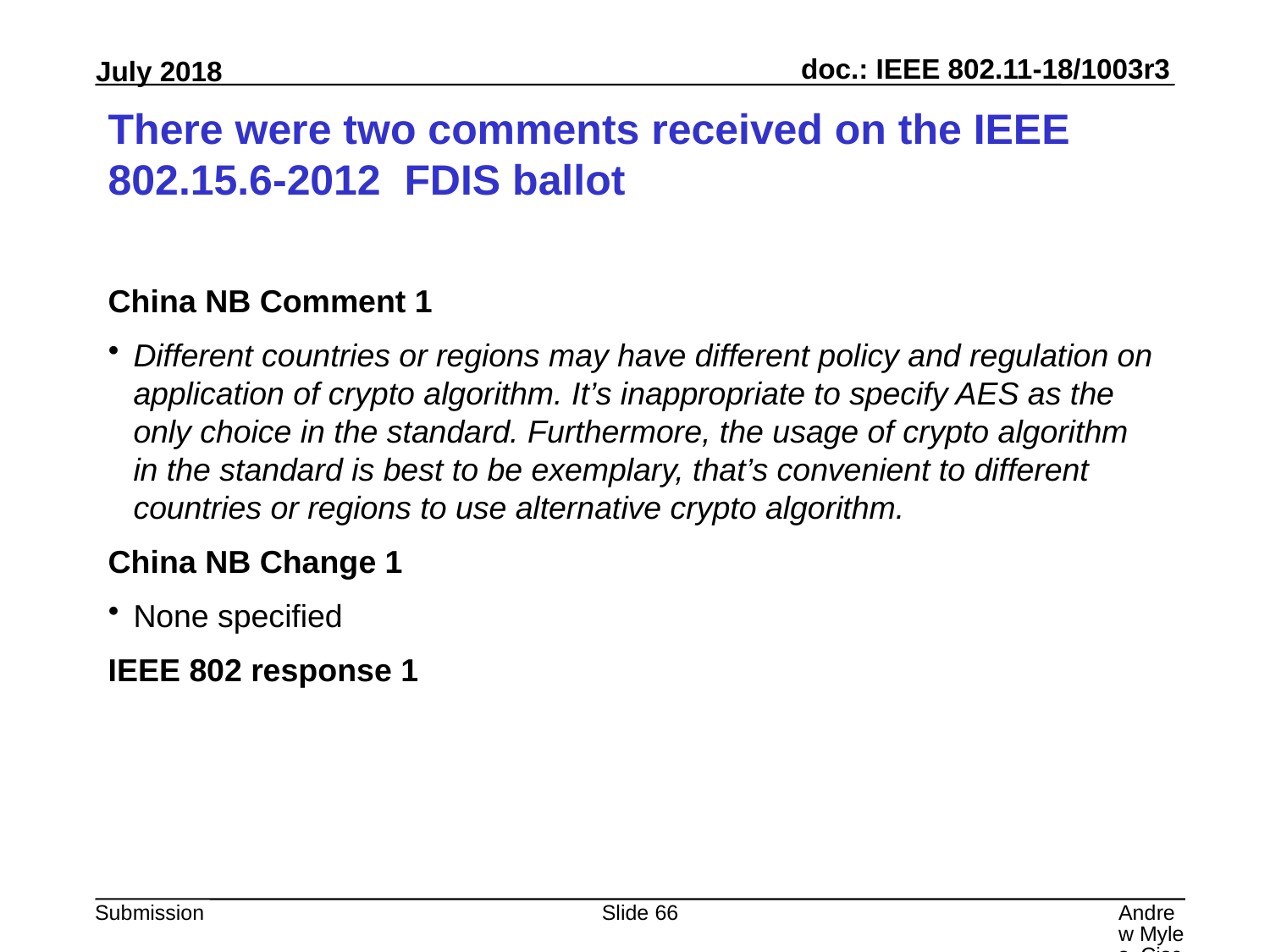

# There were two comments received on the IEEE 802.15.6-2012  FDIS ballot
China NB Comment 1
Different countries or regions may have different policy and regulation on application of crypto algorithm. It’s inappropriate to specify AES as the only choice in the standard. Furthermore, the usage of crypto algorithm in the standard is best to be exemplary, that’s convenient to different countries or regions to use alternative crypto algorithm.
China NB Change 1
None specified
IEEE 802 response 1
Slide 66
Andrew Myles, Cisco